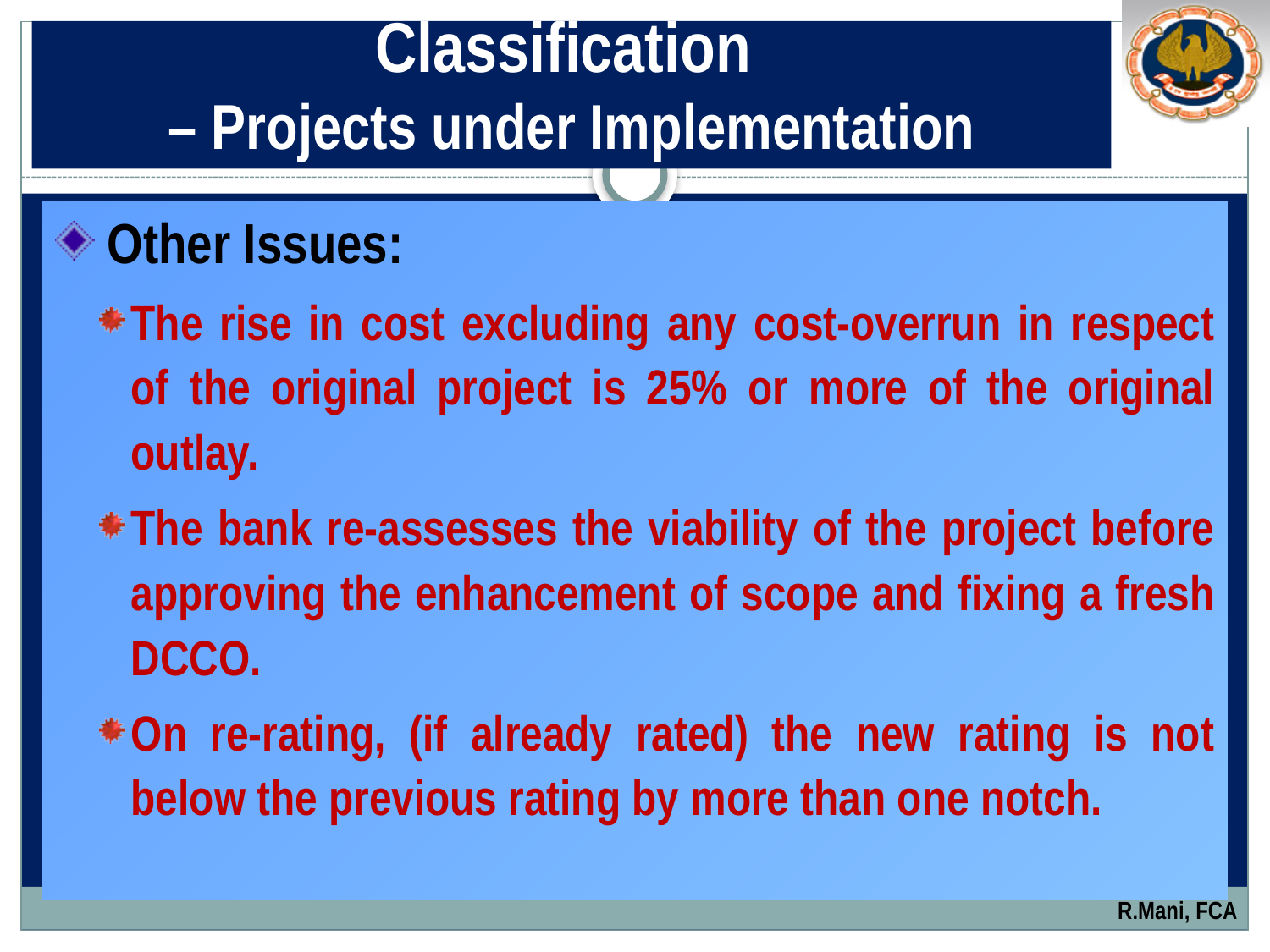

# Classification – Projects under Implementation
 Other Issues:
The rise in cost excluding any cost-overrun in respect of the original project is 25% or more of the original outlay.
The bank re-assesses the viability of the project before approving the enhancement of scope and fixing a fresh DCCO.
On re-rating, (if already rated) the new rating is not below the previous rating by more than one notch.